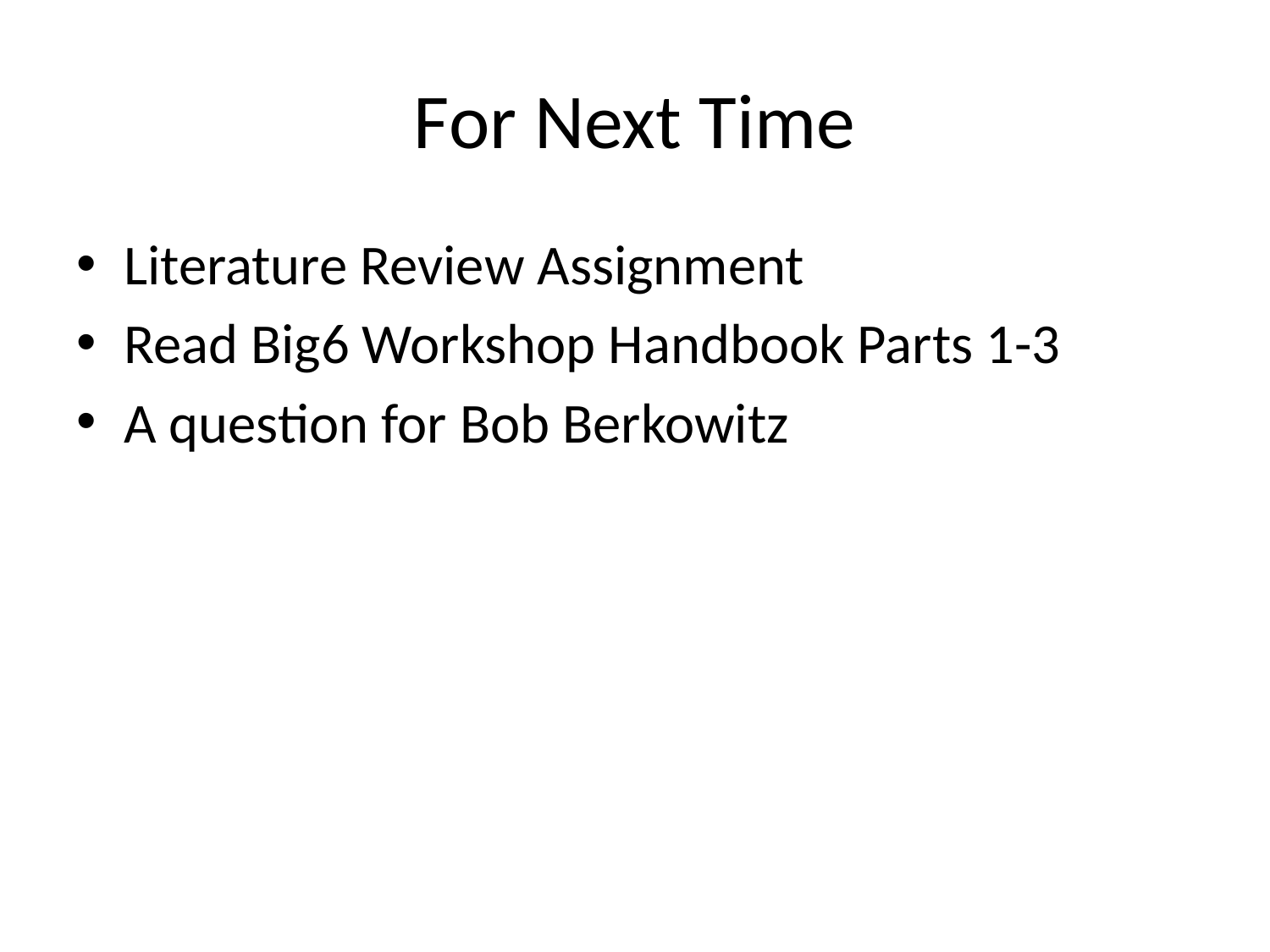

# For Next Time
Literature Review Assignment
Read Big6 Workshop Handbook Parts 1-3
A question for Bob Berkowitz